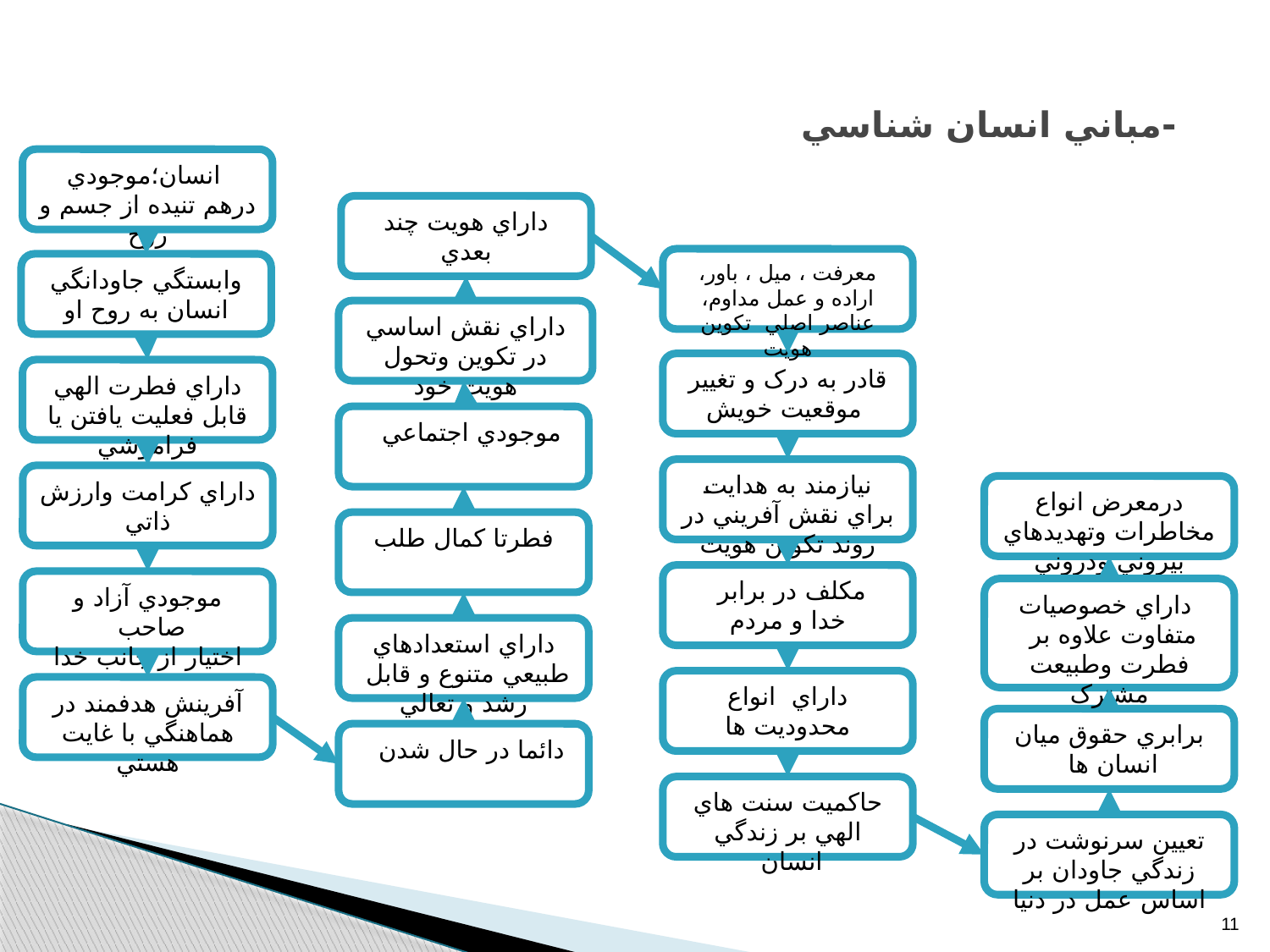

# -مباني انسان شناسي
 انسان؛موجودي درهم تنيده از جسم و روح
داراي هويت چند بعدي

معرفت ، ميل ، باور، اراده و عمل مداوم، عناصر اصلي  تكوين هويت
وابستگي جاودانگي انسان به روح او
داراي نقش اساسي در تكوين وتحول هويت خود
قادر به درک و تغيير
 موقعيت خويش
داراي فطرت الهي قابل فعليت يافتن يا فراموشي

موجودي اجتماعي
نيازمند به هدايت براي نقش آفريني در روند تکوين هويت
داراي کرامت وارزش ذاتي
درمعرض انواع مخاطرات وتهديدهاي بيروني ودروني
فطرتا کمال طلب
مکلف در برابر
خدا و مردم
موجودي آزاد و صاحب
اختيار از جانب خدا
 داراي خصوصيات متفاوت علاوه بر  فطرت وطبيعت مشترک
داراي استعدادهاي طبيعي متنوع و قابل  رشد و تعالي
داراي  انواع محدوديت ها
آفرينش هدفمند در هماهنگي با غايت هستي
برابري حقوق ميان انسان ها

دائما در حال شدن

حاکميت سنت هاي الهي بر زندگي انسان

تعيين سرنوشت در زندگي جاودان بر اساس عمل در دنيا
11